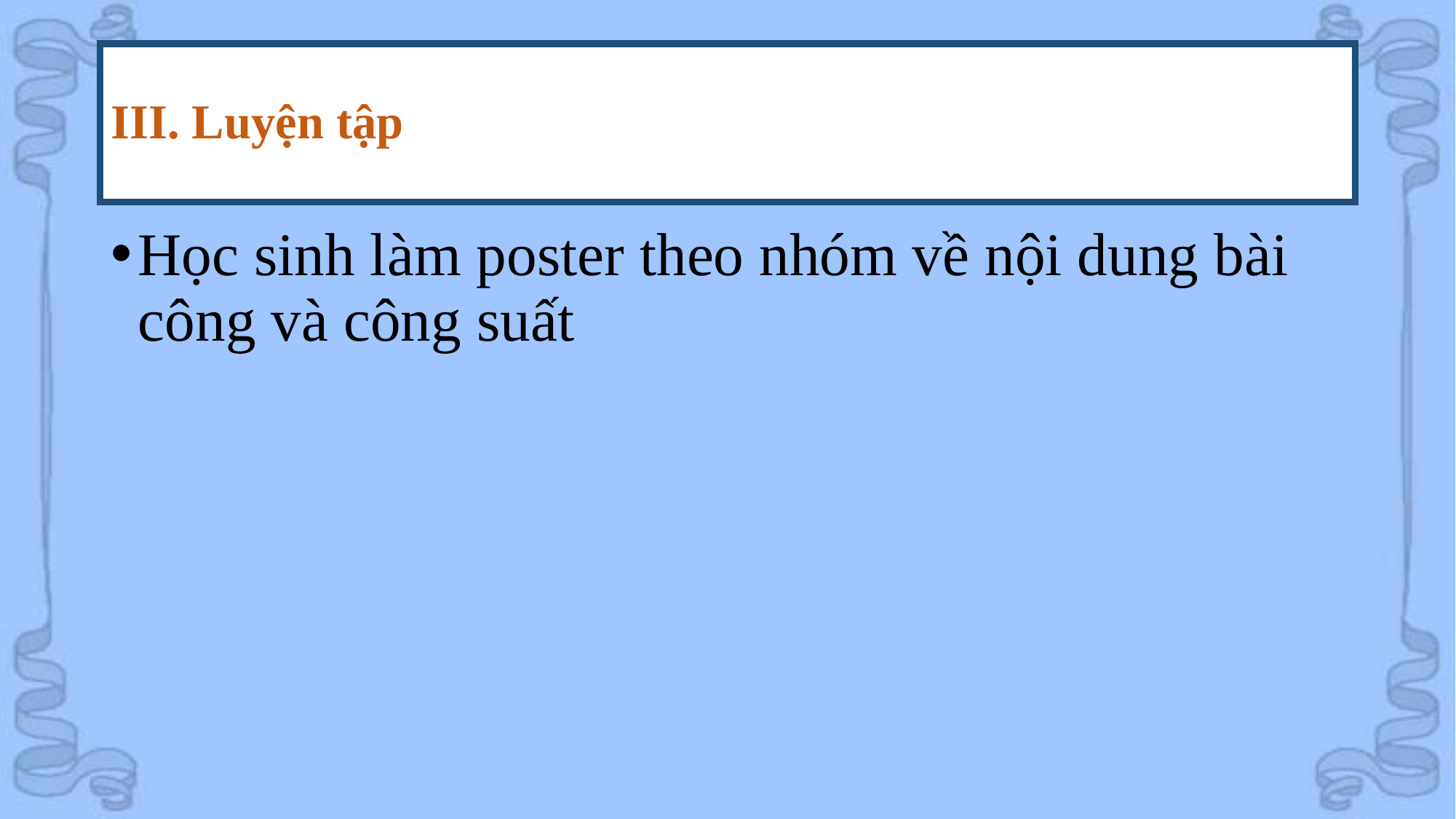

# III. Luyện tập
Học sinh làm poster theo nhóm về nội dung bài công và công suất